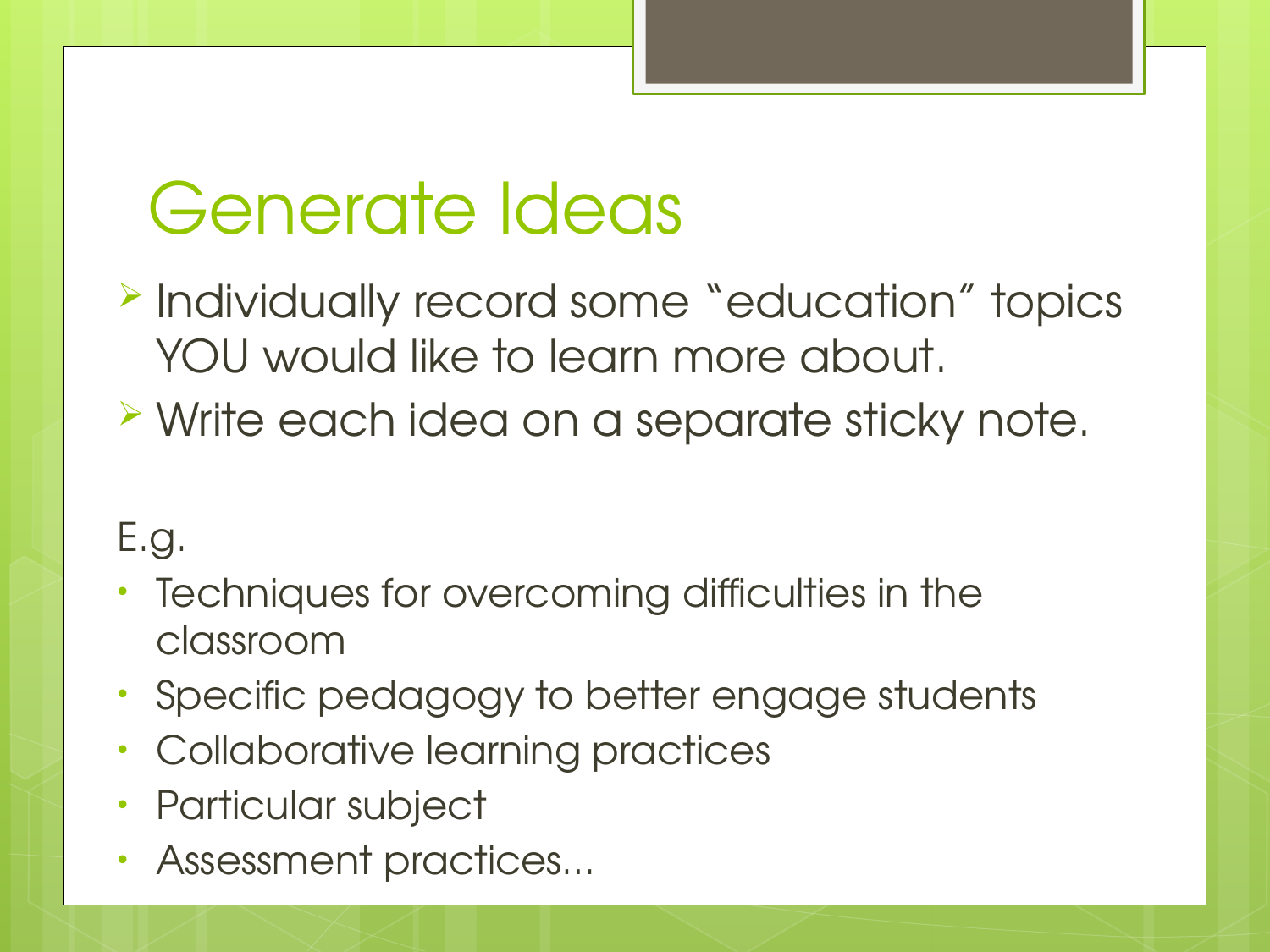

# Generate Ideas
Individually record some “education” topics YOU would like to learn more about.
Write each idea on a separate sticky note.

E.g.
Techniques for overcoming difficulties in the classroom
Specific pedagogy to better engage students
Collaborative learning practices
Particular subject
Assessment practices…